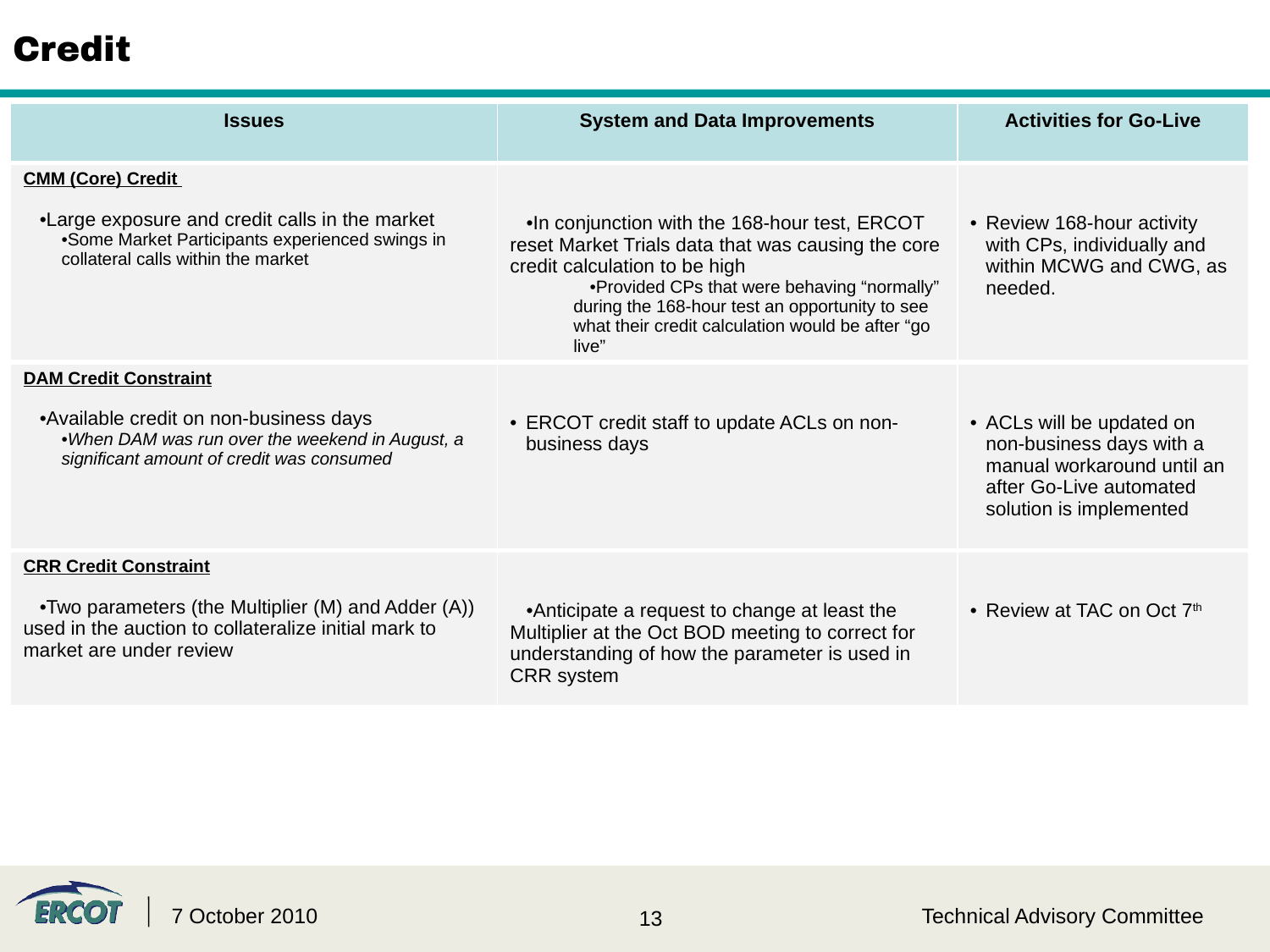

# Credit
| Issues | System and Data Improvements | Activities for Go-Live |
| --- | --- | --- |
| CMM (Core) Credit Large exposure and credit calls in the market Some Market Participants experienced swings in collateral calls within the market | In conjunction with the 168-hour test, ERCOT reset Market Trials data that was causing the core credit calculation to be high Provided CPs that were behaving “normally” during the 168-hour test an opportunity to see what their credit calculation would be after “go live” | Review 168-hour activity with CPs, individually and within MCWG and CWG, as needed. |
| DAM Credit Constraint Available credit on non-business days When DAM was run over the weekend in August, a significant amount of credit was consumed | ERCOT credit staff to update ACLs on non-business days | ACLs will be updated on non-business days with a manual workaround until an after Go-Live automated solution is implemented |
| CRR Credit Constraint Two parameters (the Multiplier (M) and Adder (A)) used in the auction to collateralize initial mark to market are under review | Anticipate a request to change at least the Multiplier at the Oct BOD meeting to correct for understanding of how the parameter is used in CRR system | Review at TAC on Oct 7th |
7 October 2010
Technical Advisory Committee